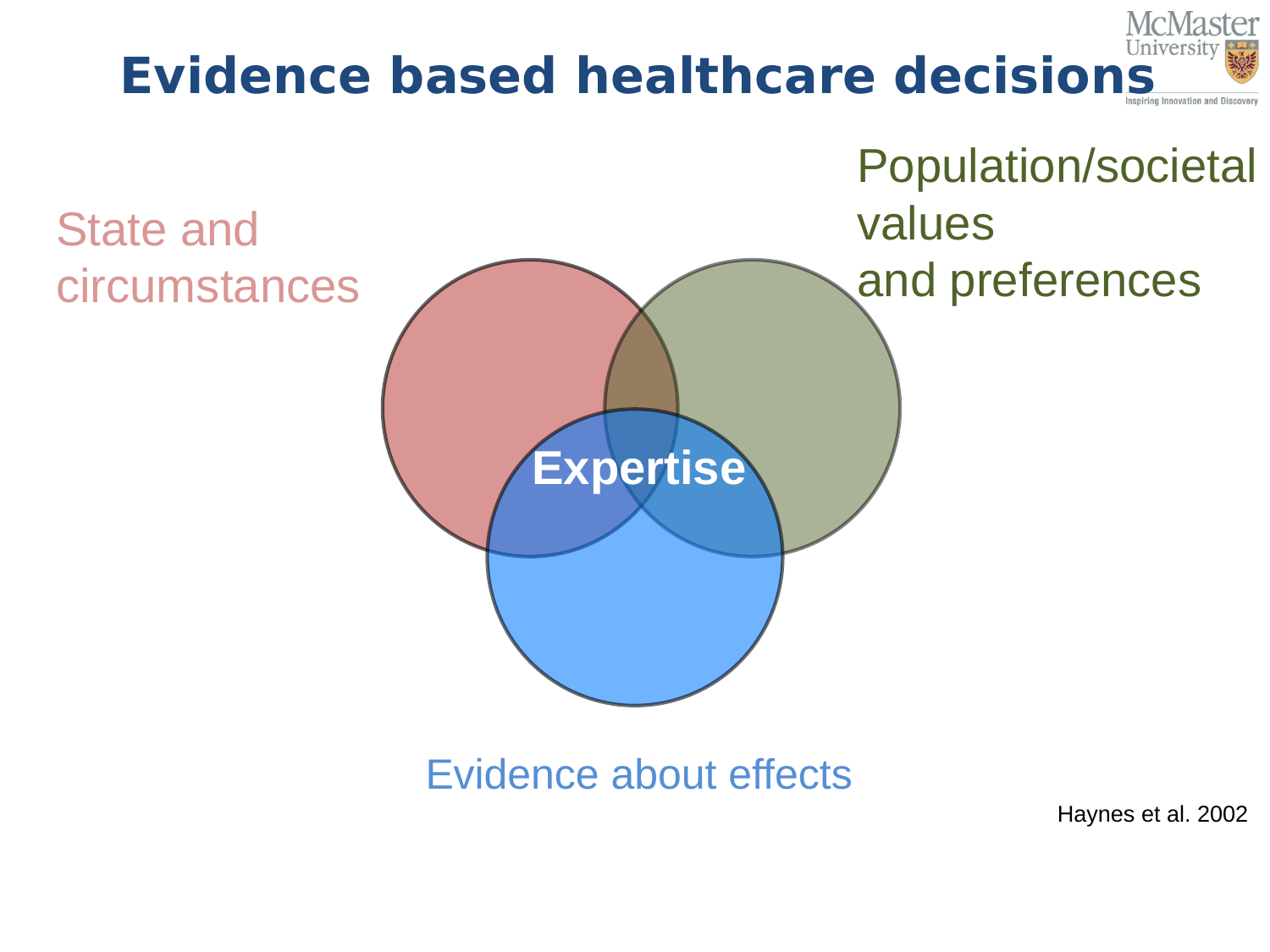

# Evidence based healthcare decisions
Population/societal
values
and preferences
State and circumstances

Expertise
Evidence about effects
Haynes et al. 2002